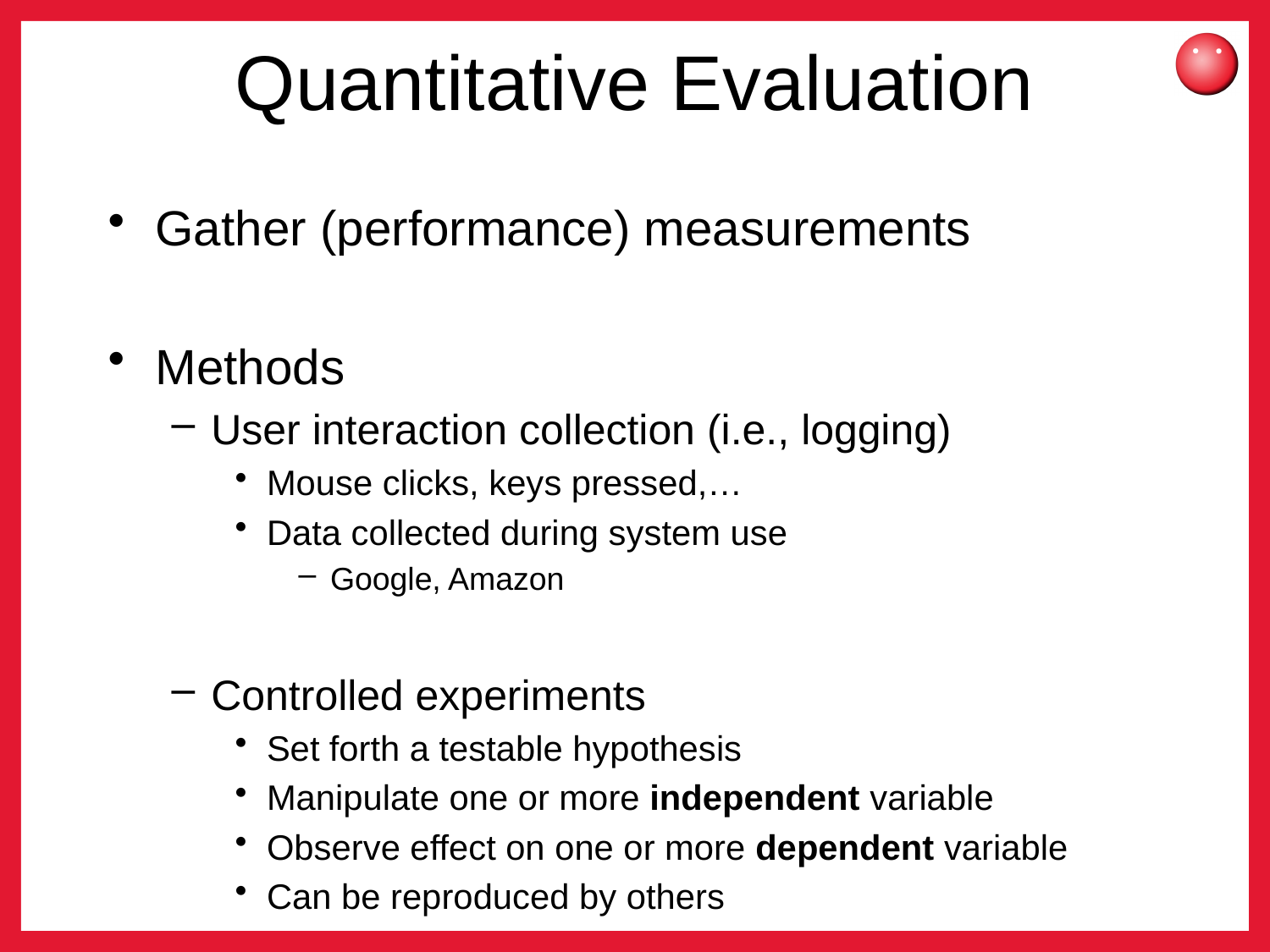

# Quantitative Evaluation
Gather (performance) measurements

Methods
User interaction collection (i.e., logging)
Mouse clicks, keys pressed,…
Data collected during system use
Google, Amazon

Controlled experiments
Set forth a testable hypothesis
Manipulate one or more independent variable
Observe effect on one or more dependent variable
Can be reproduced by others